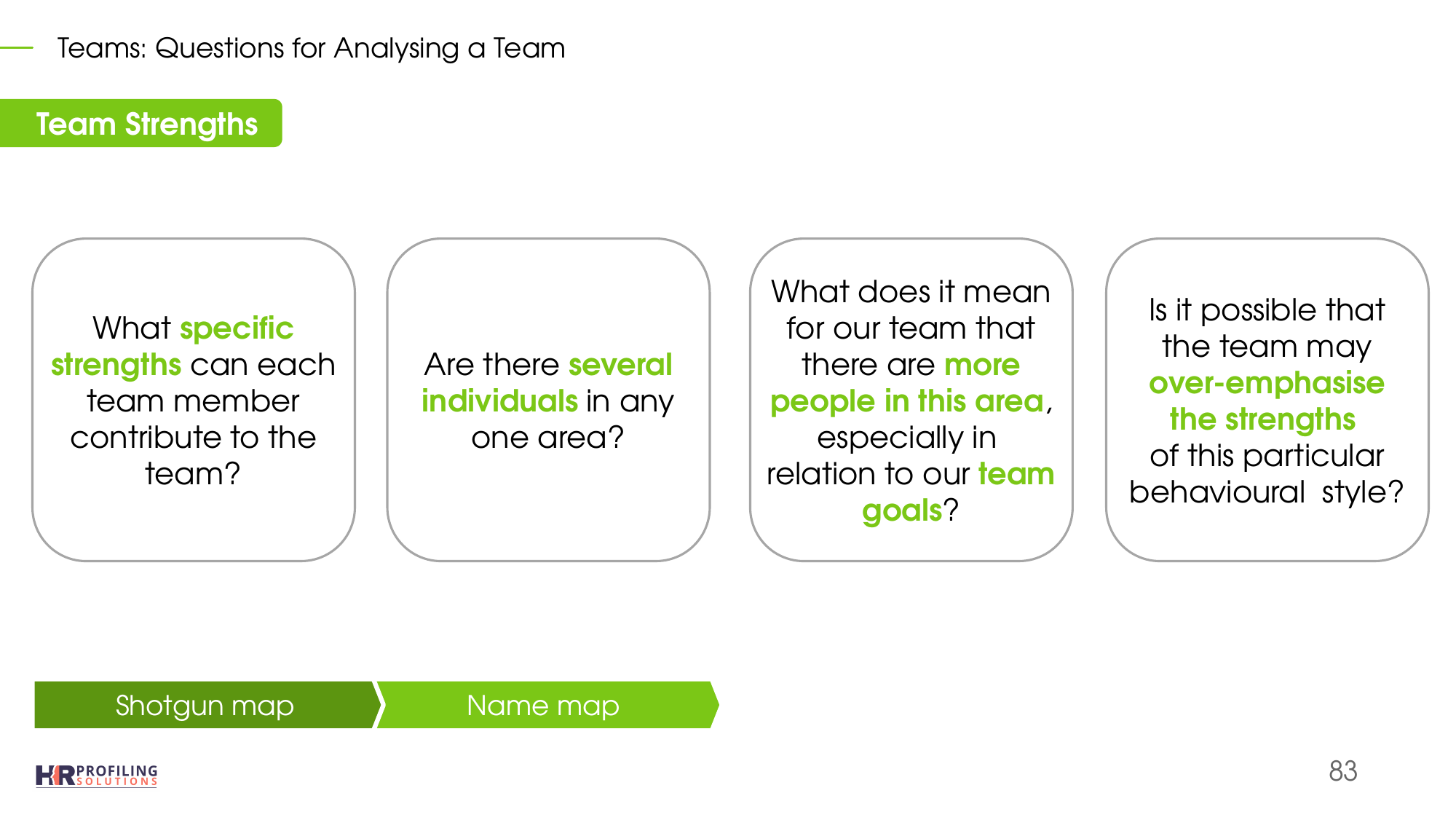

Teams: Questions for Analysing a Team
Team Strengths
What specific strengths can each team member contribute to the team?
Are there several individuals in any one area?
What does it mean for our team that there are more people in this area, especially in  relation to our team goals?
Is it possible that the team may over-emphasise the strengths
of this particular behavioural  style?

Shotgun map
Name map
83